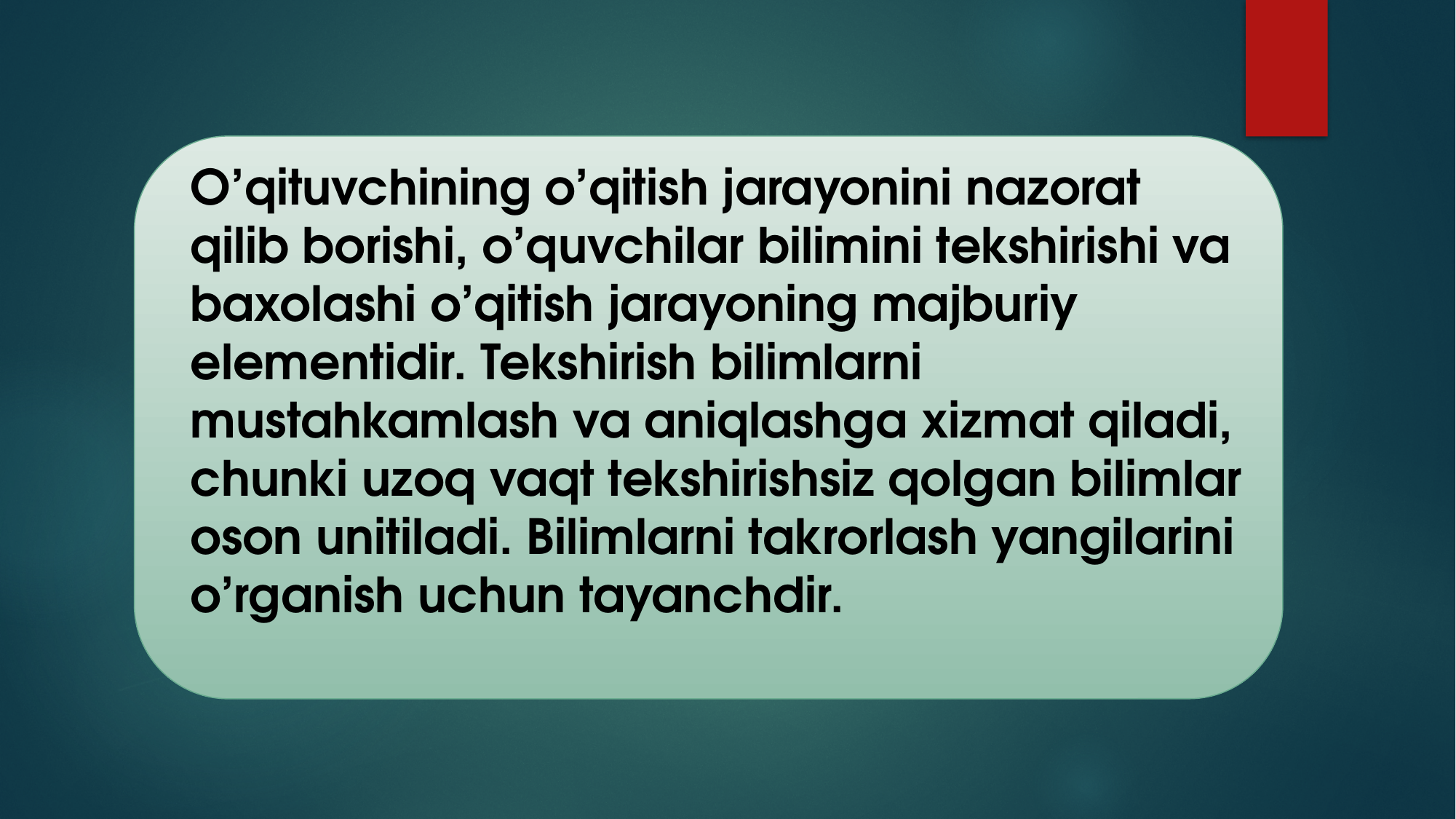

O’qituvchining o’qitish jarayonini nazorat qilib borishi, o’quvchilar bilimini tekshirishi va baxolashi o’qitish jarayoning majburiy elementidir. Tekshirish bilimlarni mustahkamlash va aniqlashga xizmat qiladi, chunki uzoq vaqt tekshirishsiz qolgan bilimlar oson unitiladi. Bilimlarni takrorlash yangilarini o’rganish uchun tayanchdir.